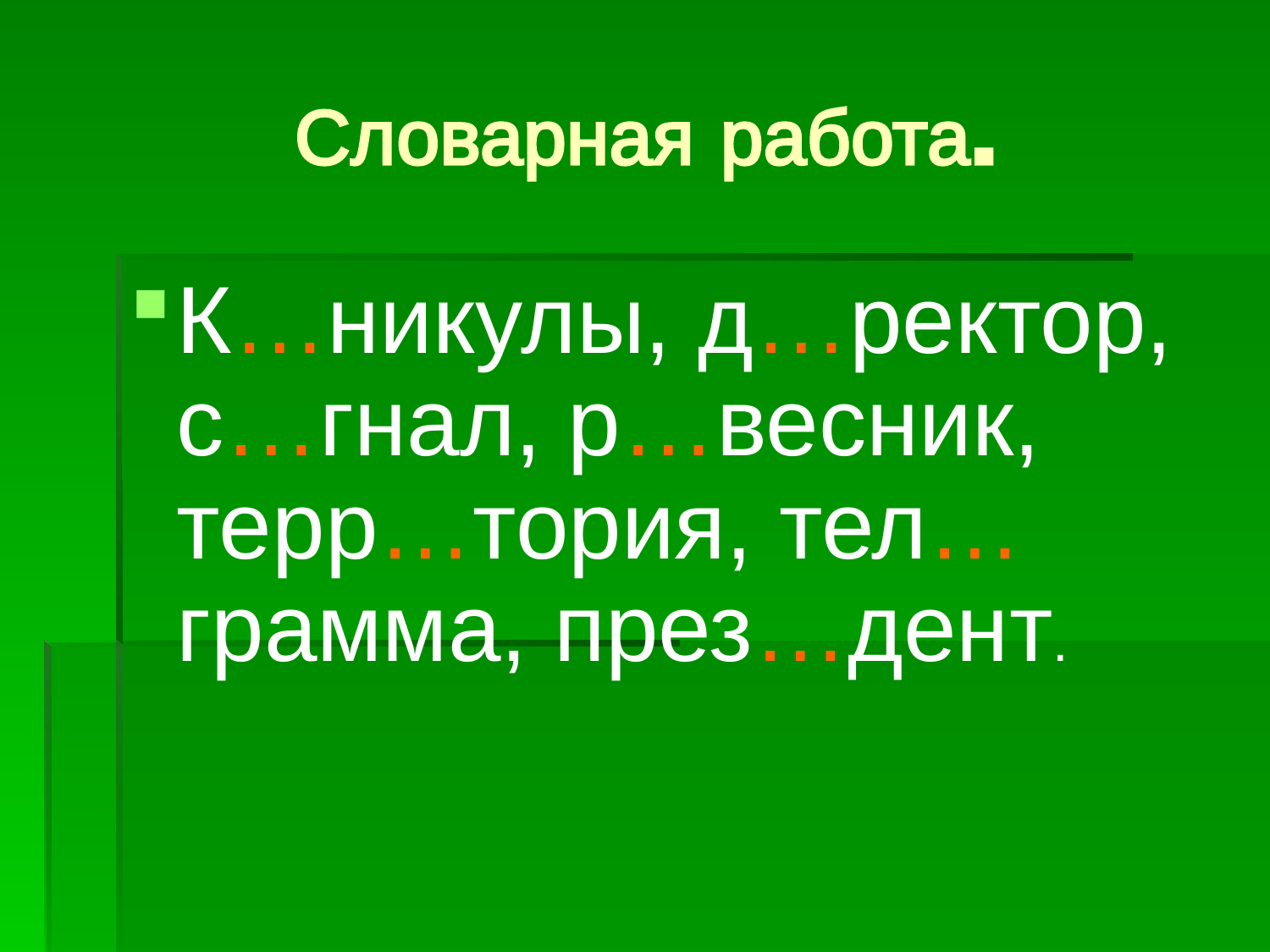

# Словарная работа.
К…никулы, д…ректор, с…гнал, р…весник, терр…тория, тел…грамма, през…дент.